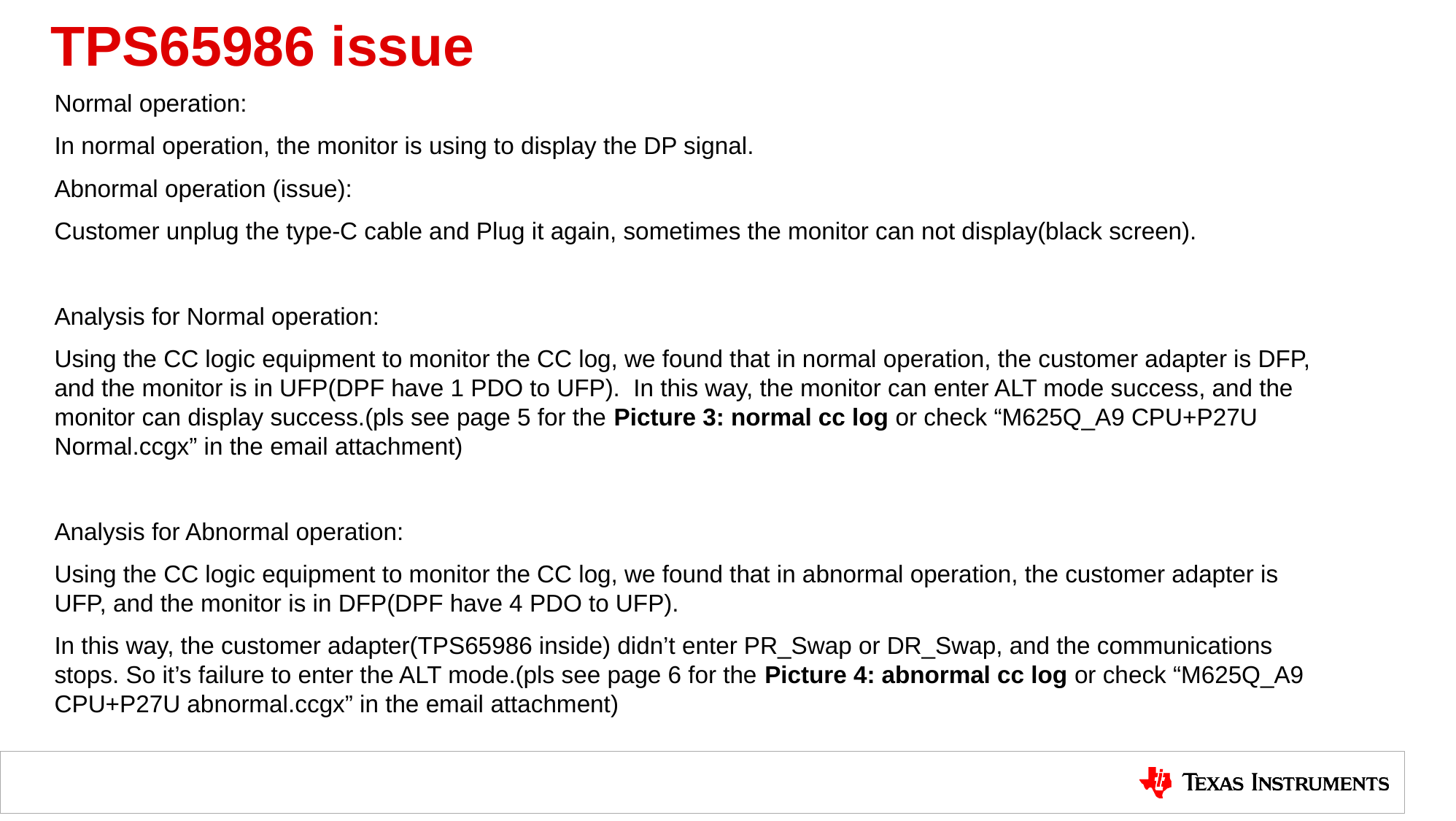

# TPS65986 issue
Normal operation:
In normal operation, the monitor is using to display the DP signal.
Abnormal operation (issue):
Customer unplug the type-C cable and Plug it again, sometimes the monitor can not display(black screen).

Analysis for Normal operation:
Using the CC logic equipment to monitor the CC log, we found that in normal operation, the customer adapter is DFP, and the monitor is in UFP(DPF have 1 PDO to UFP).  In this way, the monitor can enter ALT mode success, and the monitor can display success.(pls see page 5 for the Picture 3: normal cc log or check “M625Q_A9 CPU+P27U Normal.ccgx” in the email attachment)

Analysis for Abnormal operation:
Using the CC logic equipment to monitor the CC log, we found that in abnormal operation, the customer adapter is UFP, and the monitor is in DFP(DPF have 4 PDO to UFP).
In this way, the customer adapter(TPS65986 inside) didn’t enter PR_Swap or DR_Swap, and the communications stops. So it’s failure to enter the ALT mode.(pls see page 6 for the Picture 4: abnormal cc log or check “M625Q_A9 CPU+P27U abnormal.ccgx” in the email attachment)